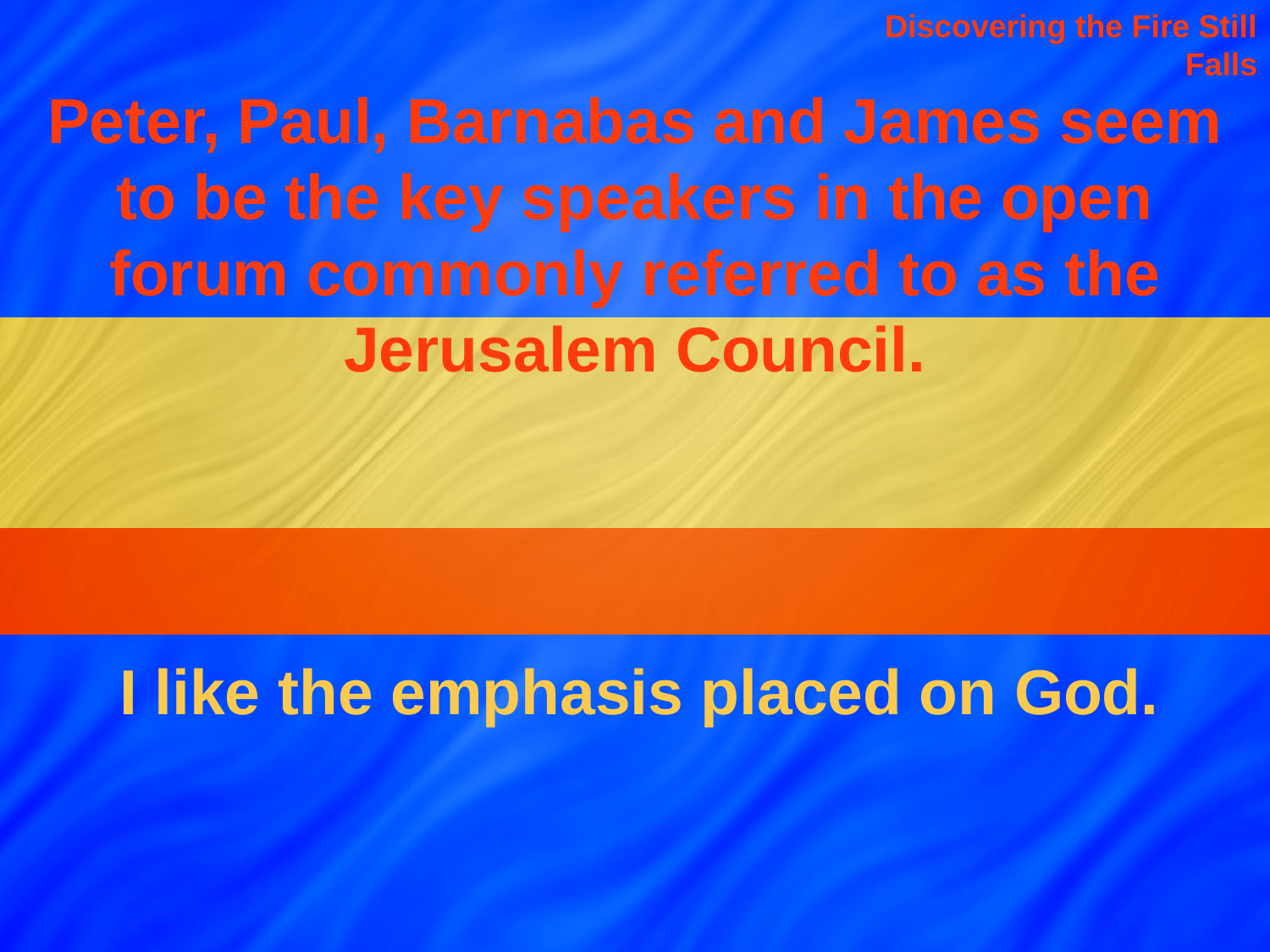

Discovering the Fire Still Falls
Peter, Paul, Barnabas and James seem to be the key speakers in the open forum commonly referred to as the Jerusalem Council.
I like the emphasis placed on God.